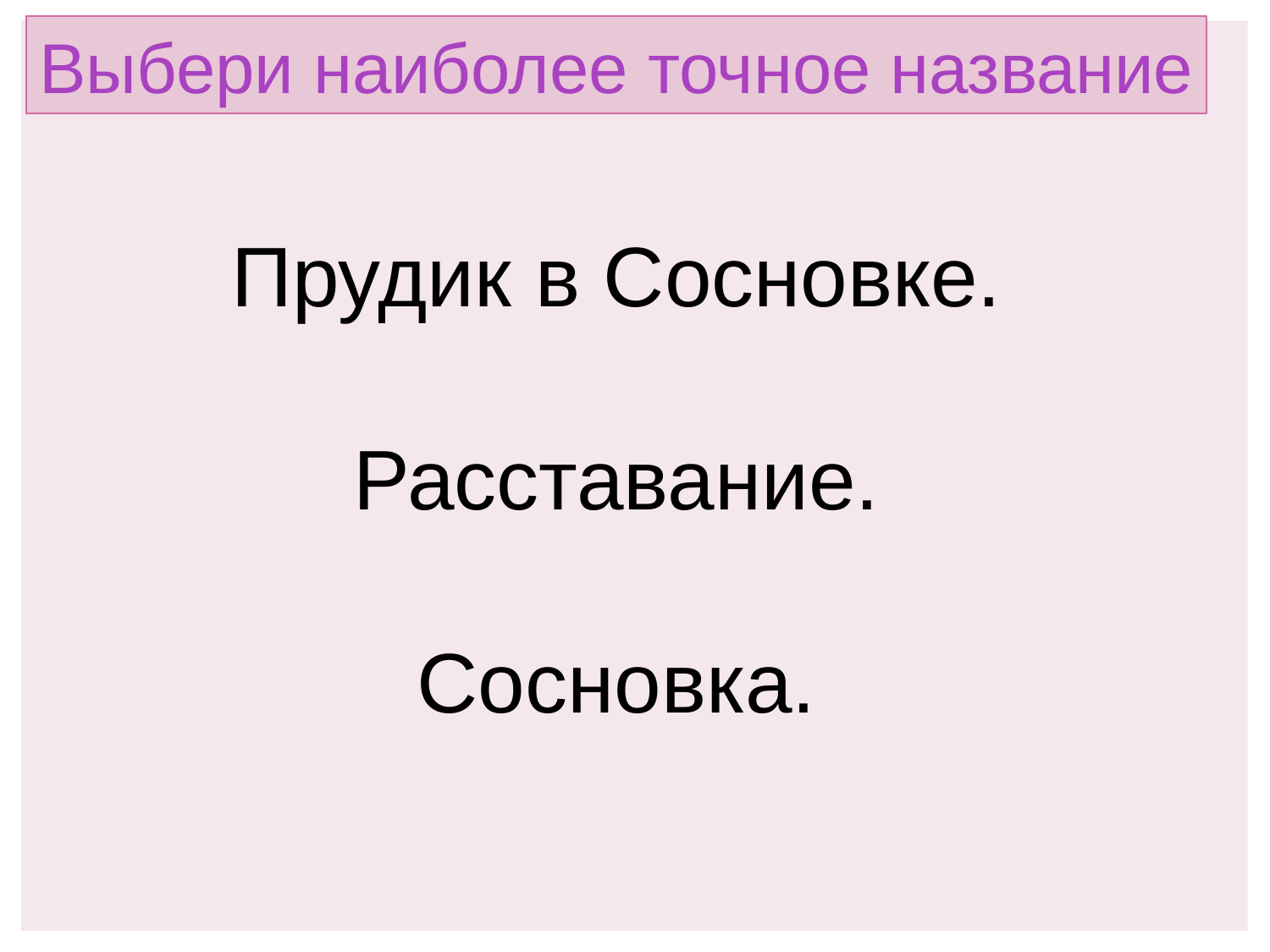

Выбери наиболее точное название
Прудик в Сосновке.

Расставание.

Сосновка.